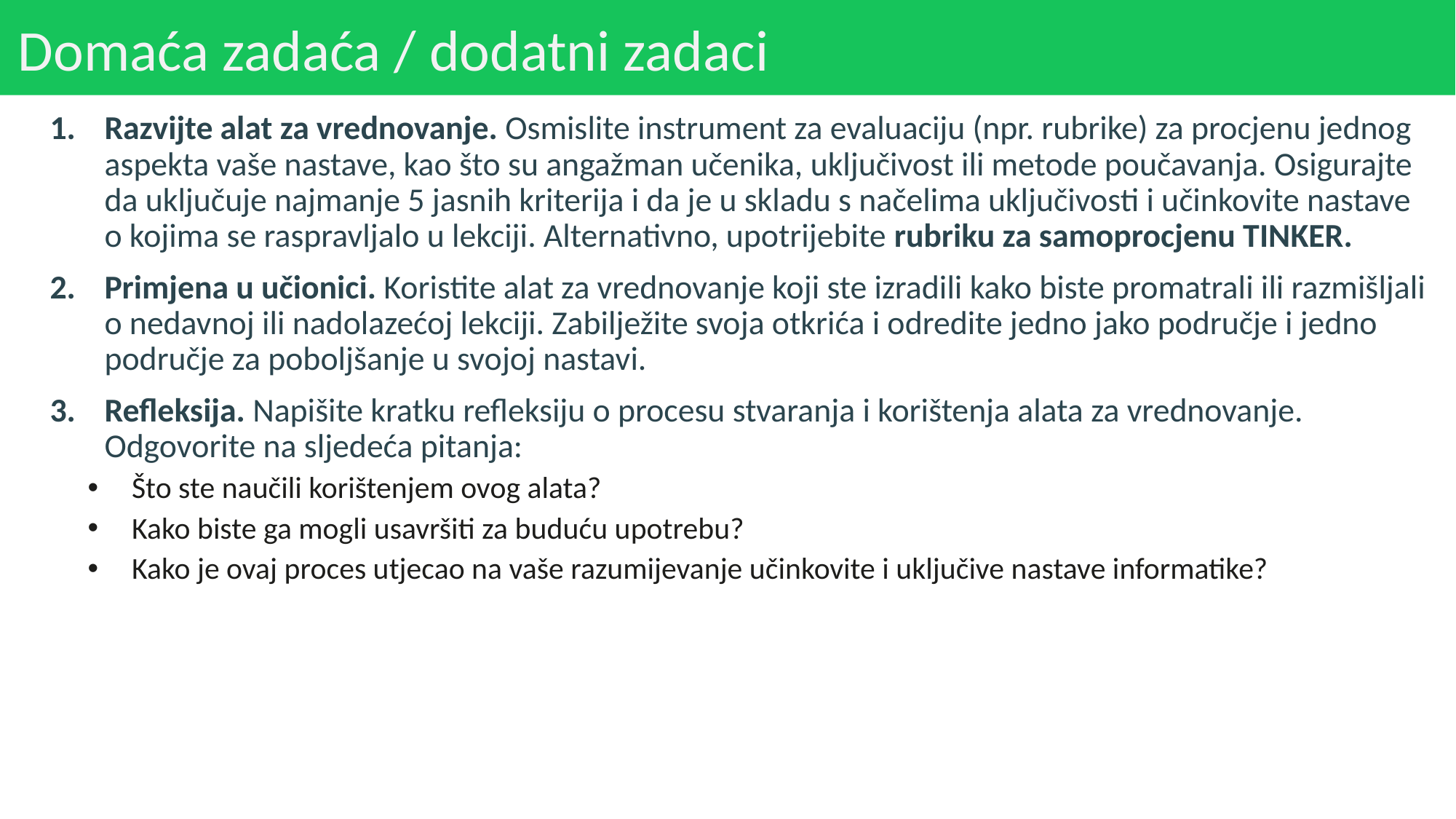

# Domaća zadaća / dodatni zadaci
Razvijte alat za vrednovanje. Osmislite instrument za evaluaciju (npr. rubrike) za procjenu jednog aspekta vaše nastave, kao što su angažman učenika, uključivost ili metode poučavanja. Osigurajte da uključuje najmanje 5 jasnih kriterija i da je u skladu s načelima uključivosti i učinkovite nastave o kojima se raspravljalo u lekciji. Alternativno, upotrijebite rubriku za samoprocjenu TINKER.
Primjena u učionici. Koristite alat za vrednovanje koji ste izradili kako biste promatrali ili razmišljali o nedavnoj ili nadolazećoj lekciji. Zabilježite svoja otkrića i odredite jedno jako područje i jedno područje za poboljšanje u svojoj nastavi.
Refleksija. Napišite kratku refleksiju o procesu stvaranja i korištenja alata za vrednovanje. Odgovorite na sljedeća pitanja:
Što ste naučili korištenjem ovog alata?
Kako biste ga mogli usavršiti za buduću upotrebu?
Kako je ovaj proces utjecao na vaše razumijevanje učinkovite i uključive nastave informatike?